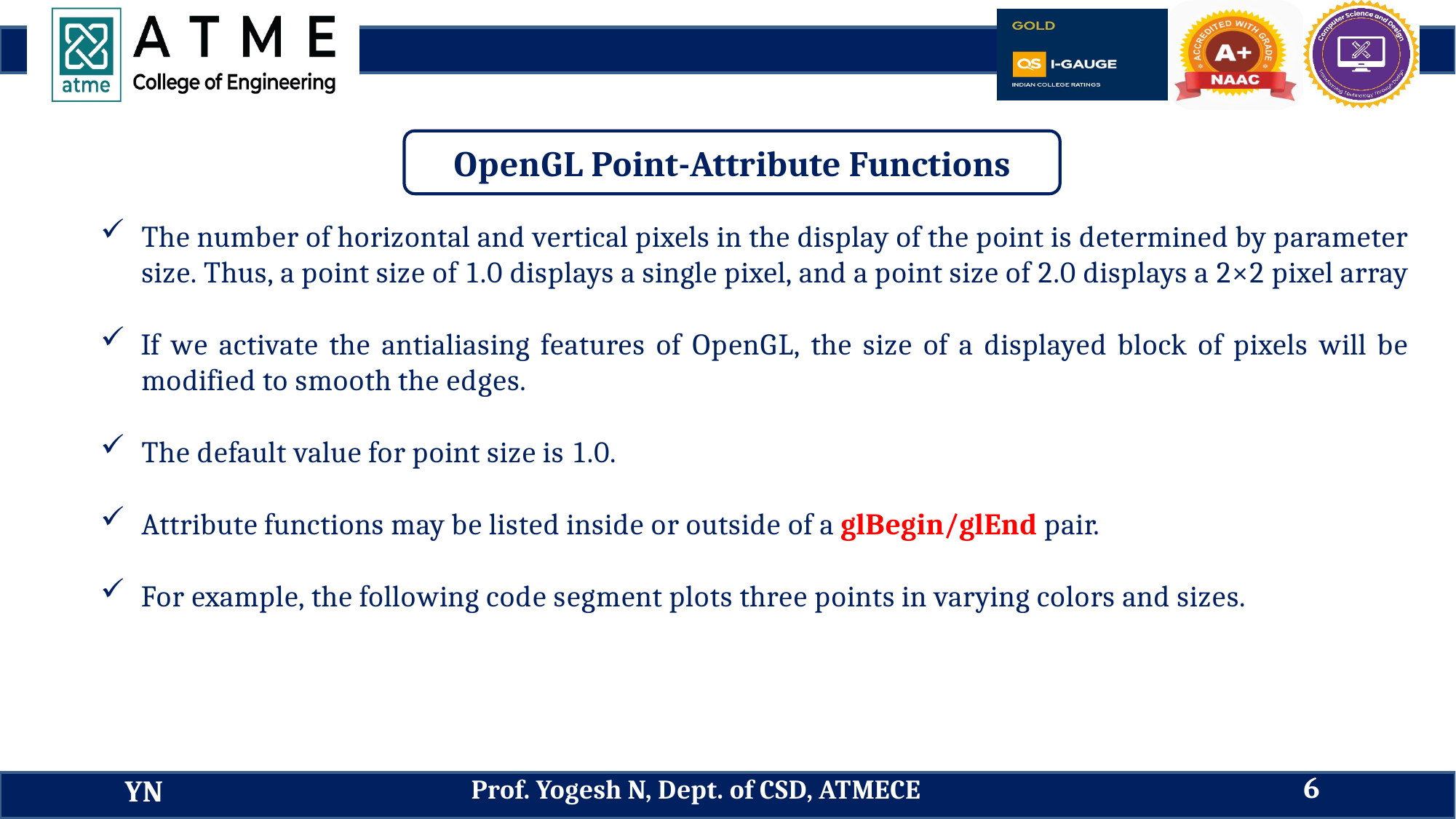

OpenGL Point-Attribute Functions
The number of horizontal and vertical pixels in the display of the point is determined by parameter size. Thus, a point size of 1.0 displays a single pixel, and a point size of 2.0 displays a 2×2 pixel array

If we activate the antialiasing features of OpenGL, the size of a displayed block of pixels will be modified to smooth the edges.

The default value for point size is 1.0.

Attribute functions may be listed inside or outside of a glBegin/glEnd pair.

For example, the following code segment plots three points in varying colors and sizes.
6
Prof. Yogesh N, Dept. of CSD, ATMECE
YN